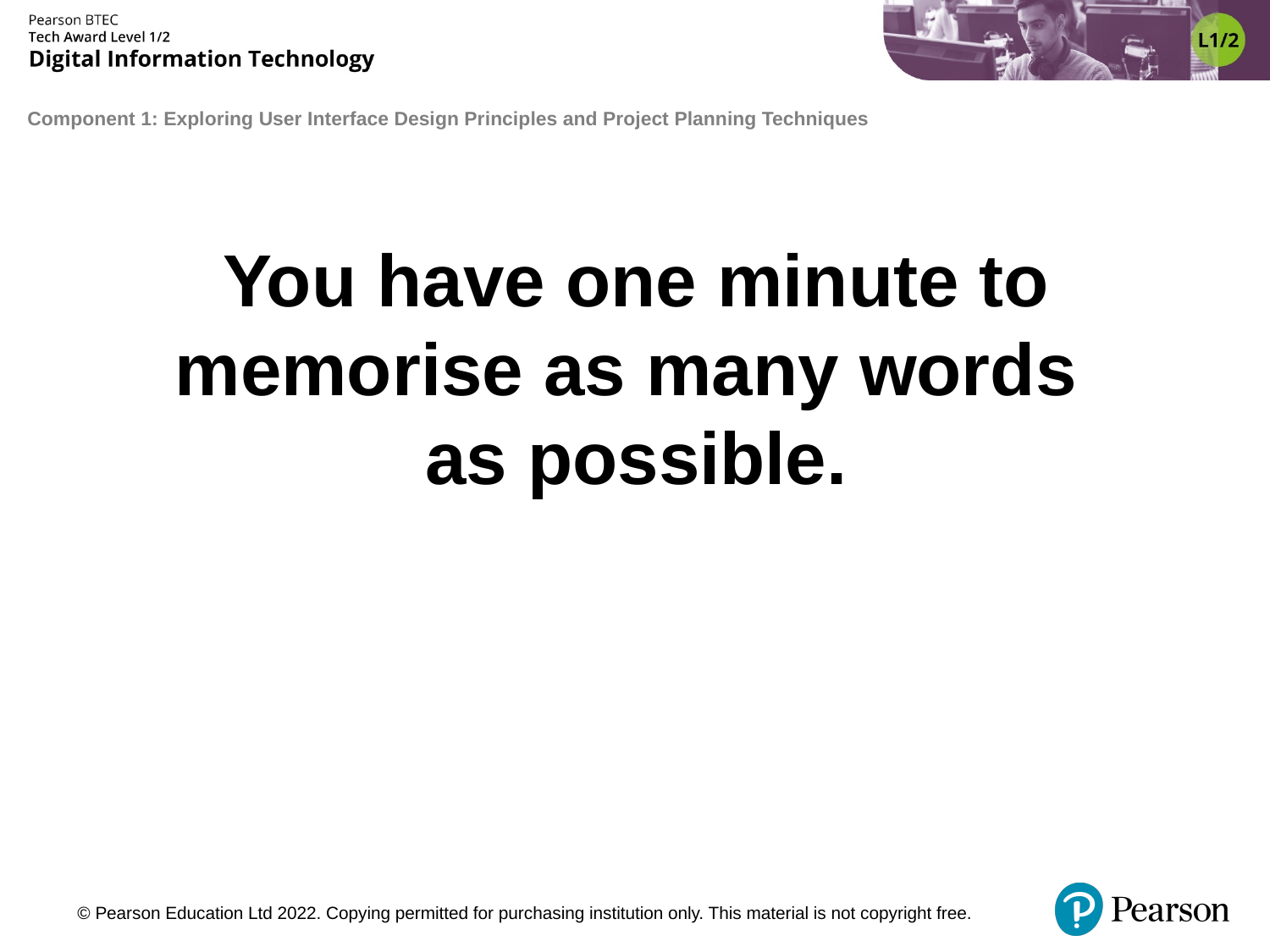

# You have one minute to memorise as many words as possible.